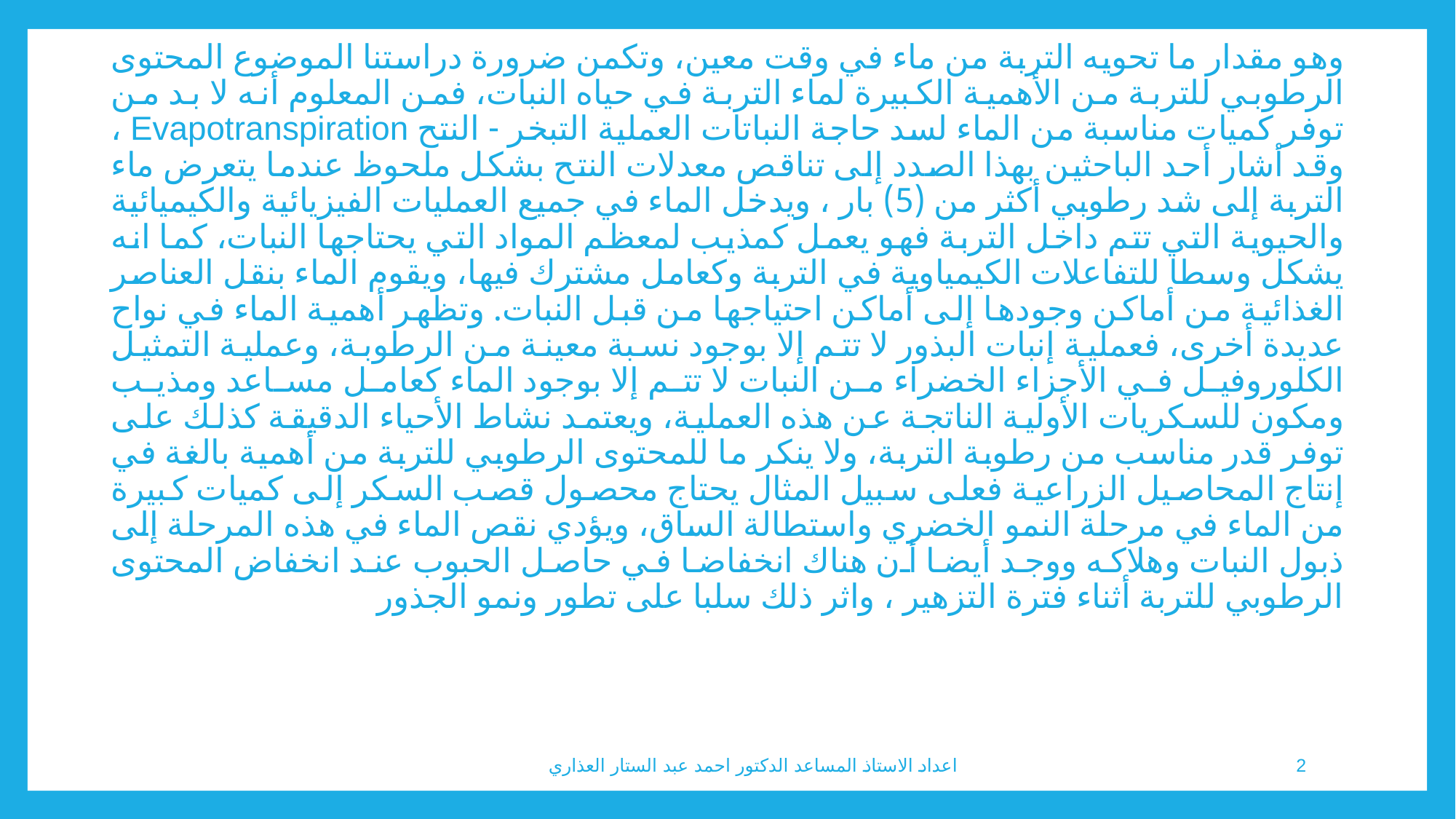

وهو مقدار ما تحويه التربة من ماء في وقت معين، وتكمن ضرورة دراستنا الموضوع المحتوى الرطوبي للتربة من الأهمية الكبيرة لماء التربة في حياه النبات، فمن المعلوم أنه لا بد من توفر كميات مناسبة من الماء لسد حاجة النباتات العملية التبخر - النتح Evapotranspiration ، وقد أشار أحد الباحثين بهذا الصدد إلى تناقص معدلات النتح بشكل ملحوظ عندما يتعرض ماء التربة إلى شد رطوبي أكثر من (5) بار ، ويدخل الماء في جميع العمليات الفيزيائية والكيميائية والحيوية التي تتم داخل التربة فهو يعمل كمذيب لمعظم المواد التي يحتاجها النبات، كما انه يشكل وسطا للتفاعلات الكيمياوية في التربة وكعامل مشترك فيها، ويقوم الماء بنقل العناصر الغذائية من أماكن وجودها إلى أماكن احتياجها من قبل النبات. وتظهر أهمية الماء في نواح عديدة أخرى، فعملية إنبات البذور لا تتم إلا بوجود نسبة معينة من الرطوبة، وعملية التمثيل الكلوروفيل في الأجزاء الخضراء من النبات لا تتم إلا بوجود الماء كعامل مساعد ومذيب ومكون للسكريات الأولية الناتجة عن هذه العملية، ويعتمد نشاط الأحياء الدقيقة كذلك على توفر قدر مناسب من رطوبة التربة، ولا ينكر ما للمحتوى الرطوبي للتربة من أهمية بالغة في إنتاج المحاصيل الزراعية فعلى سبيل المثال يحتاج محصول قصب السكر إلى كميات كبيرة من الماء في مرحلة النمو الخضري واستطالة الساق، ويؤدي نقص الماء في هذه المرحلة إلى ذبول النبات وهلاكه ووجد أيضا أن هناك انخفاضا في حاصل الحبوب عند انخفاض المحتوى الرطوبي للتربة أثناء فترة التزهير ، واثر ذلك سلبا على تطور ونمو الجذور
اعداد الاستاذ المساعد الدكتور احمد عبد الستار العذاري
2